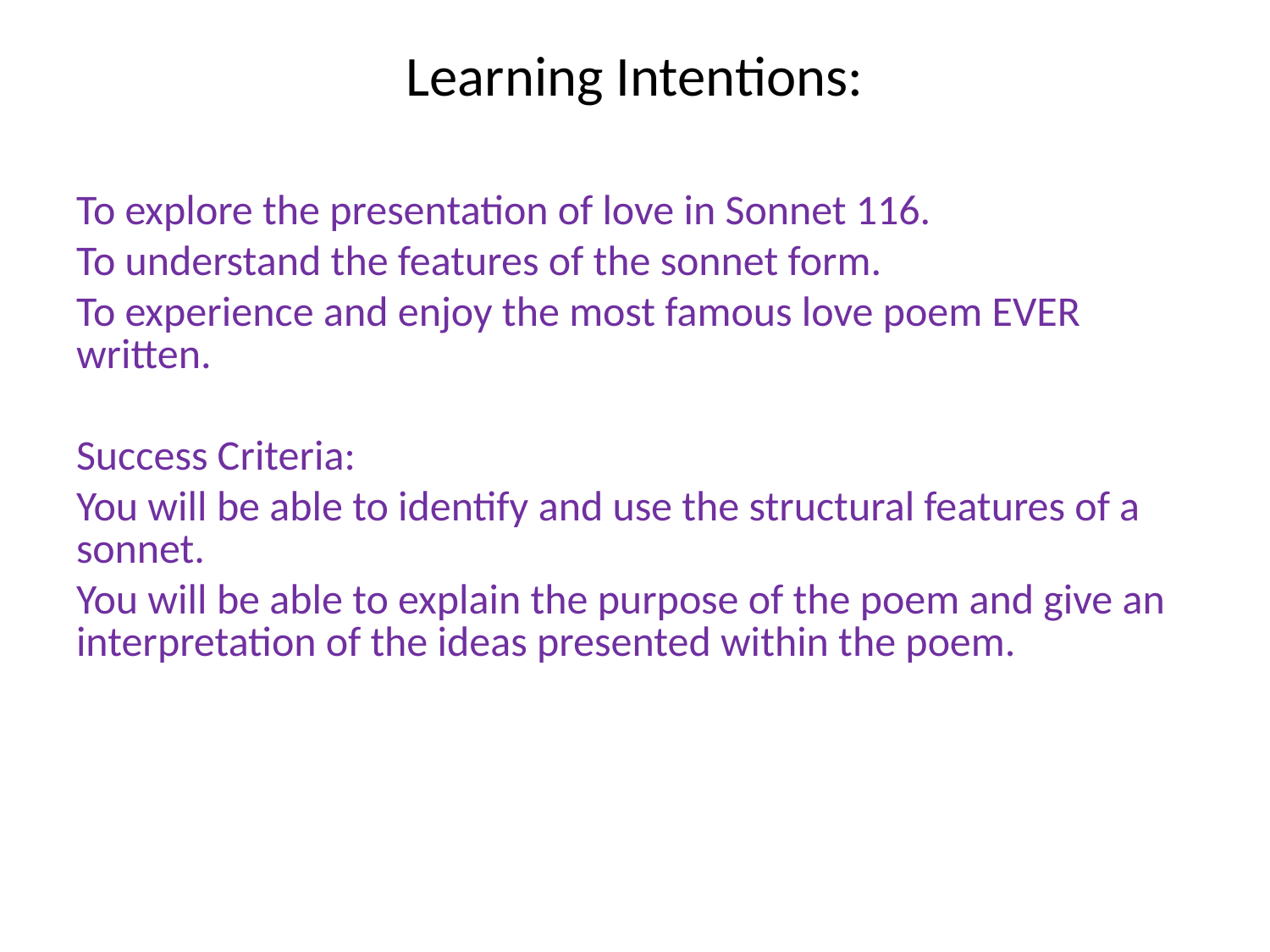

# Learning Intentions:

To explore the presentation of love in Sonnet 116.
To understand the features of the sonnet form.
To experience and enjoy the most famous love poem EVER written.

Success Criteria:
You will be able to identify and use the structural features of a sonnet.
You will be able to explain the purpose of the poem and give an interpretation of the ideas presented within the poem.